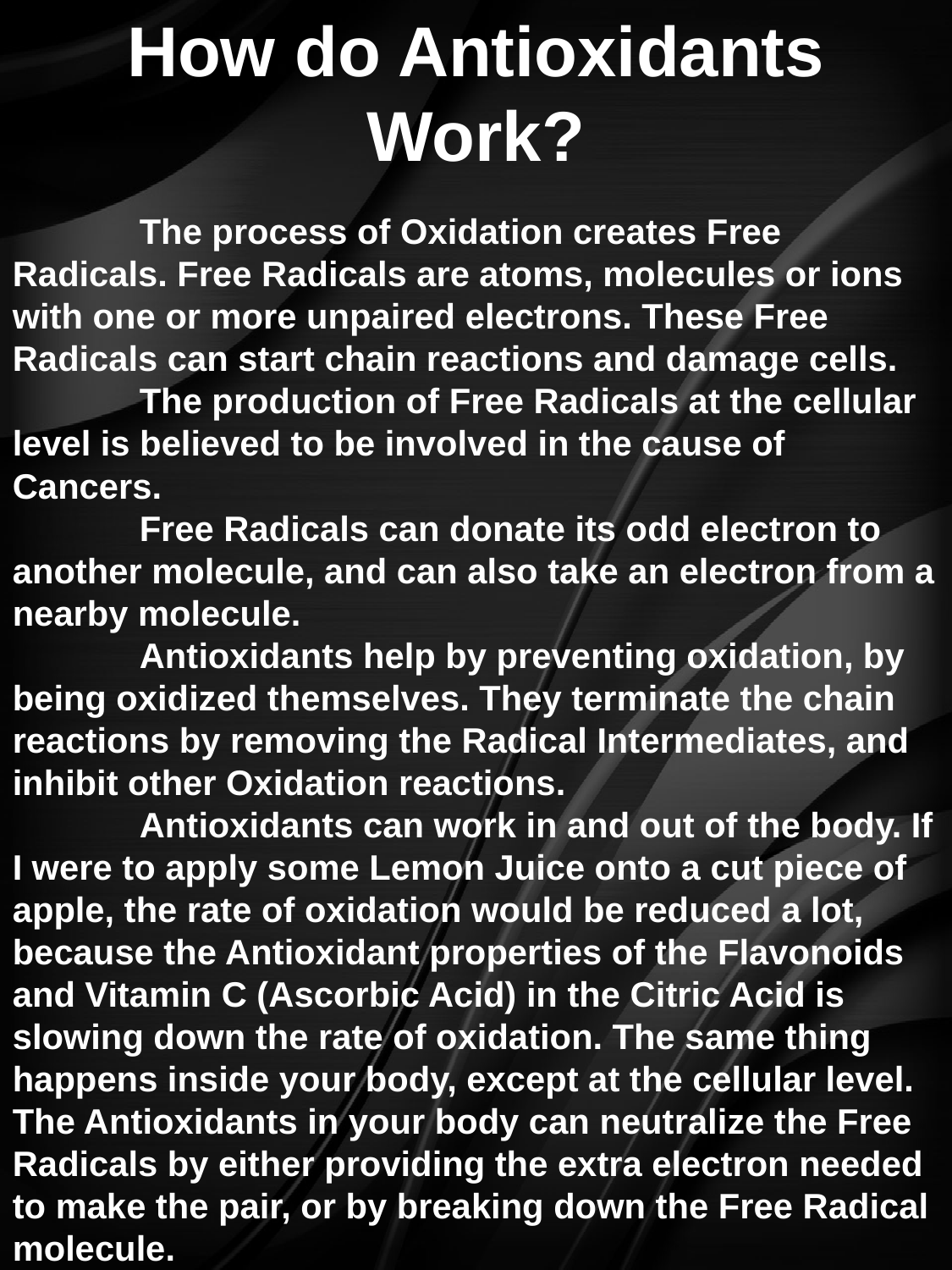

How do Antioxidants Work?

	The process of Oxidation creates Free Radicals. Free Radicals are atoms, molecules or ions with one or more unpaired electrons. These Free Radicals can start chain reactions and damage cells.
	The production of Free Radicals at the cellular level is believed to be involved in the cause of Cancers.
	Free Radicals can donate its odd electron to another molecule, and can also take an electron from a nearby molecule.
	Antioxidants help by preventing oxidation, by being oxidized themselves. They terminate the chain reactions by removing the Radical Intermediates, and inhibit other Oxidation reactions.
	Antioxidants can work in and out of the body. If I were to apply some Lemon Juice onto a cut piece of apple, the rate of oxidation would be reduced a lot, because the Antioxidant properties of the Flavonoids and Vitamin C (Ascorbic Acid) in the Citric Acid is slowing down the rate of oxidation. The same thing happens inside your body, except at the cellular level. The Antioxidants in your body can neutralize the Free Radicals by either providing the extra electron needed to make the pair, or by breaking down the Free Radical molecule.